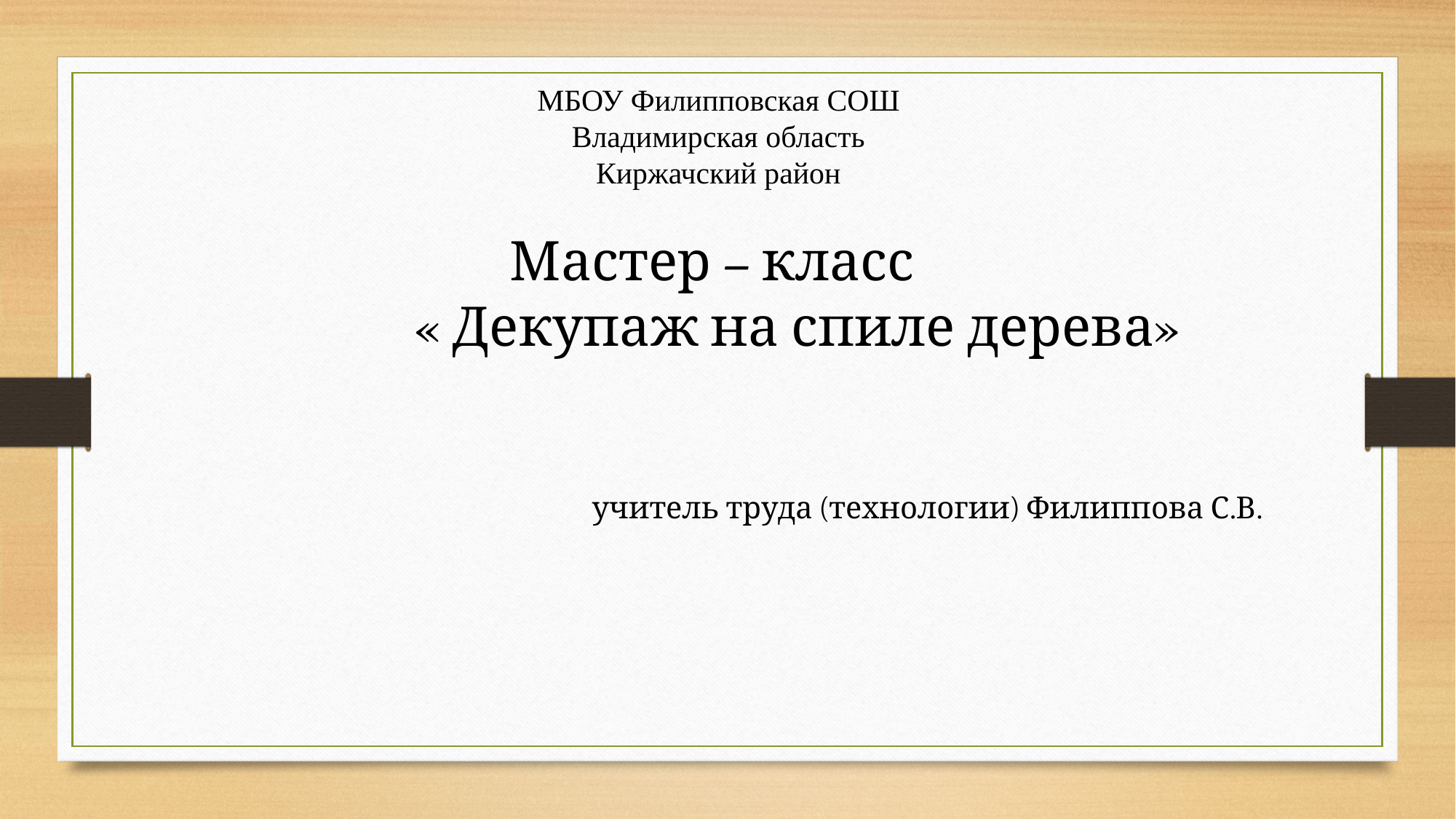

МБОУ Филипповская СОШ
Владимирская область
Киржачский район

Мастер – класс
             « Декупаж на спиле дерева»

учитель труда (технологии) Филиппова С.В.